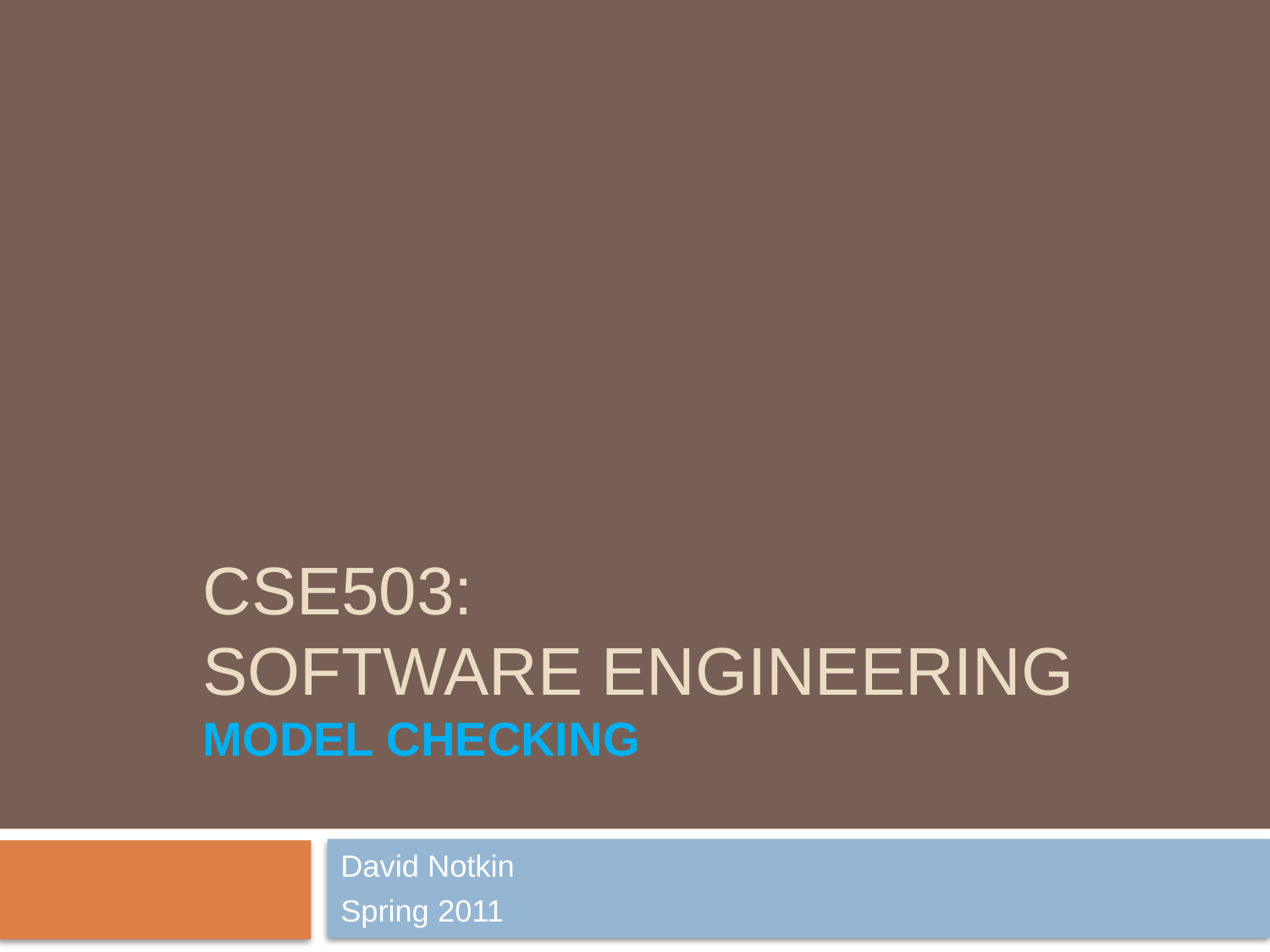

# CSE503: Software Engineering Model checking
David Notkin
Spring 2011